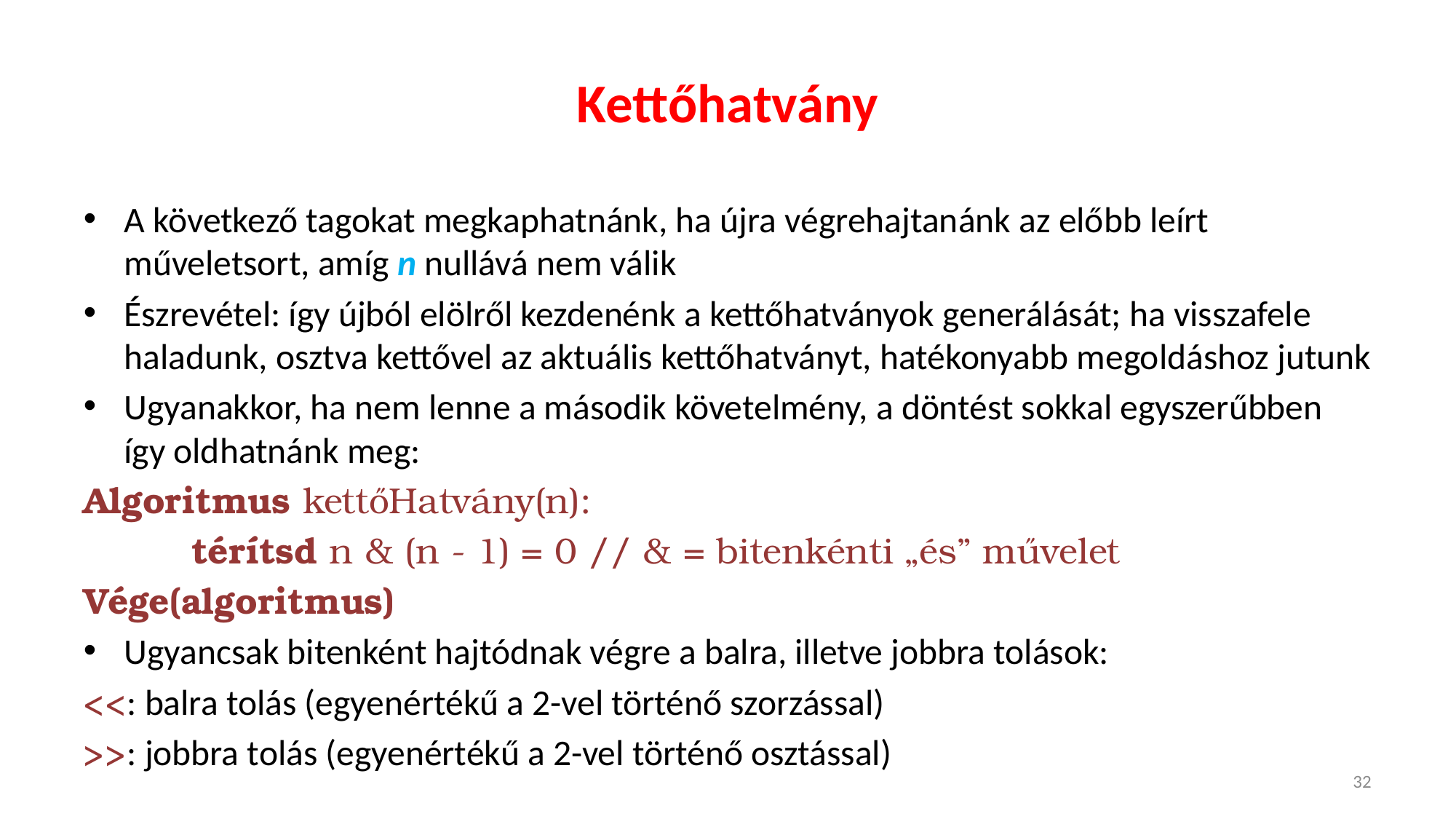

# Kettőhatvány
A következő tagokat megkaphatnánk, ha újra végrehajtanánk az előbb leírt műveletsort, amíg n nullává nem válik
Észrevétel: így újból elölről kezdenénk a kettőhatványok generálását; ha visszafele haladunk, osztva kettővel az aktuális kettőhatványt, hatékonyabb megoldáshoz jutunk
Ugyanakkor, ha nem lenne a második követelmény, a döntést sokkal egyszerűbben így oldhatnánk meg:
Algoritmus kettőHatvány(n):
	térítsd n & (n - 1) = 0 // & = bitenkénti „és” művelet
Vége(algoritmus)
Ugyancsak bitenként hajtódnak végre a balra, illetve jobbra tolások:
<<: balra tolás (egyenértékű a 2-vel történő szorzással)
>>: jobbra tolás (egyenértékű a 2-vel történő osztással)
32